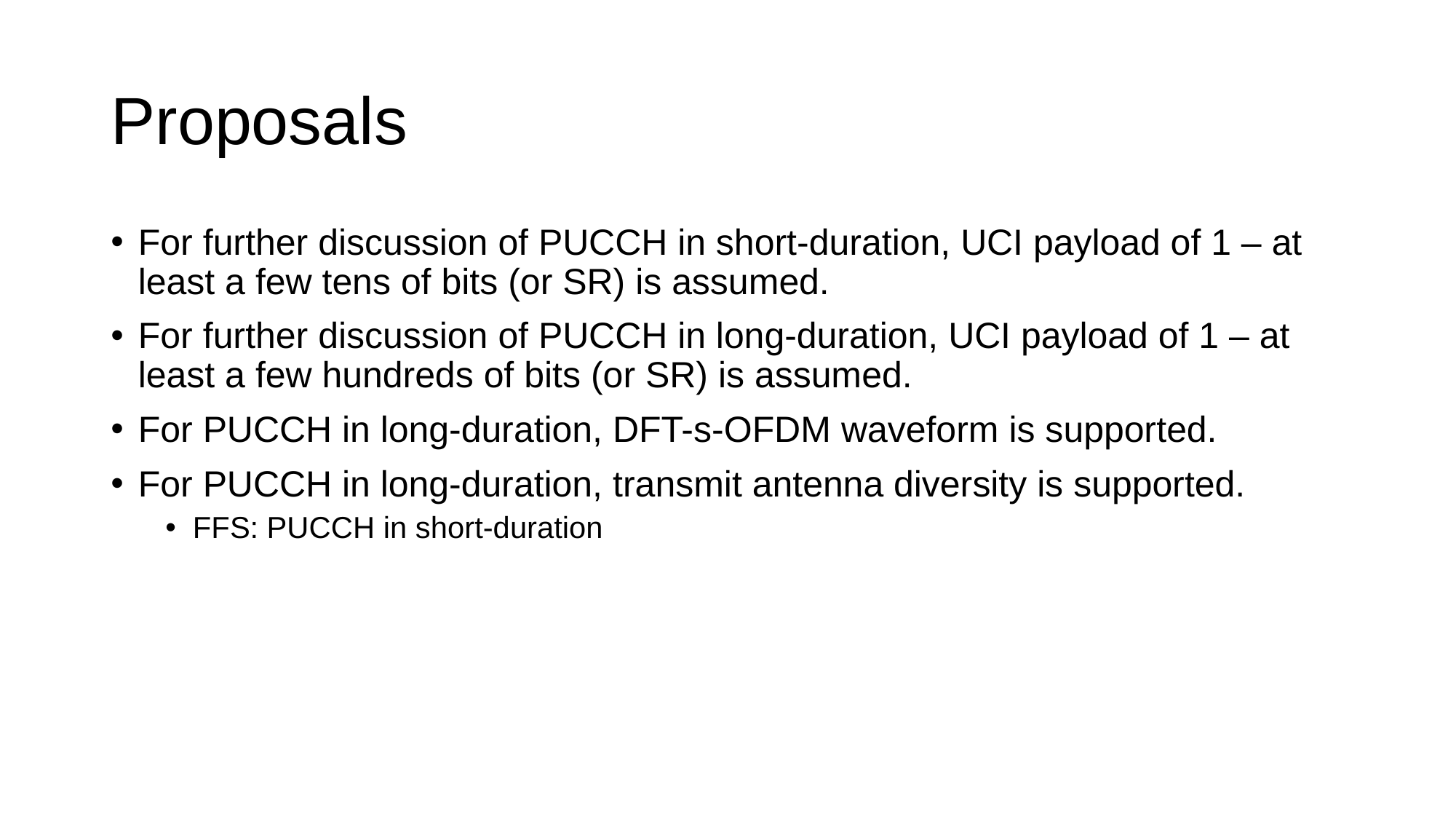

# Proposals
For further discussion of PUCCH in short-duration, UCI payload of 1 – at least a few tens of bits (or SR) is assumed.
For further discussion of PUCCH in long-duration, UCI payload of 1 – at least a few hundreds of bits (or SR) is assumed.
For PUCCH in long-duration, DFT-s-OFDM waveform is supported.
For PUCCH in long-duration, transmit antenna diversity is supported.
FFS: PUCCH in short-duration